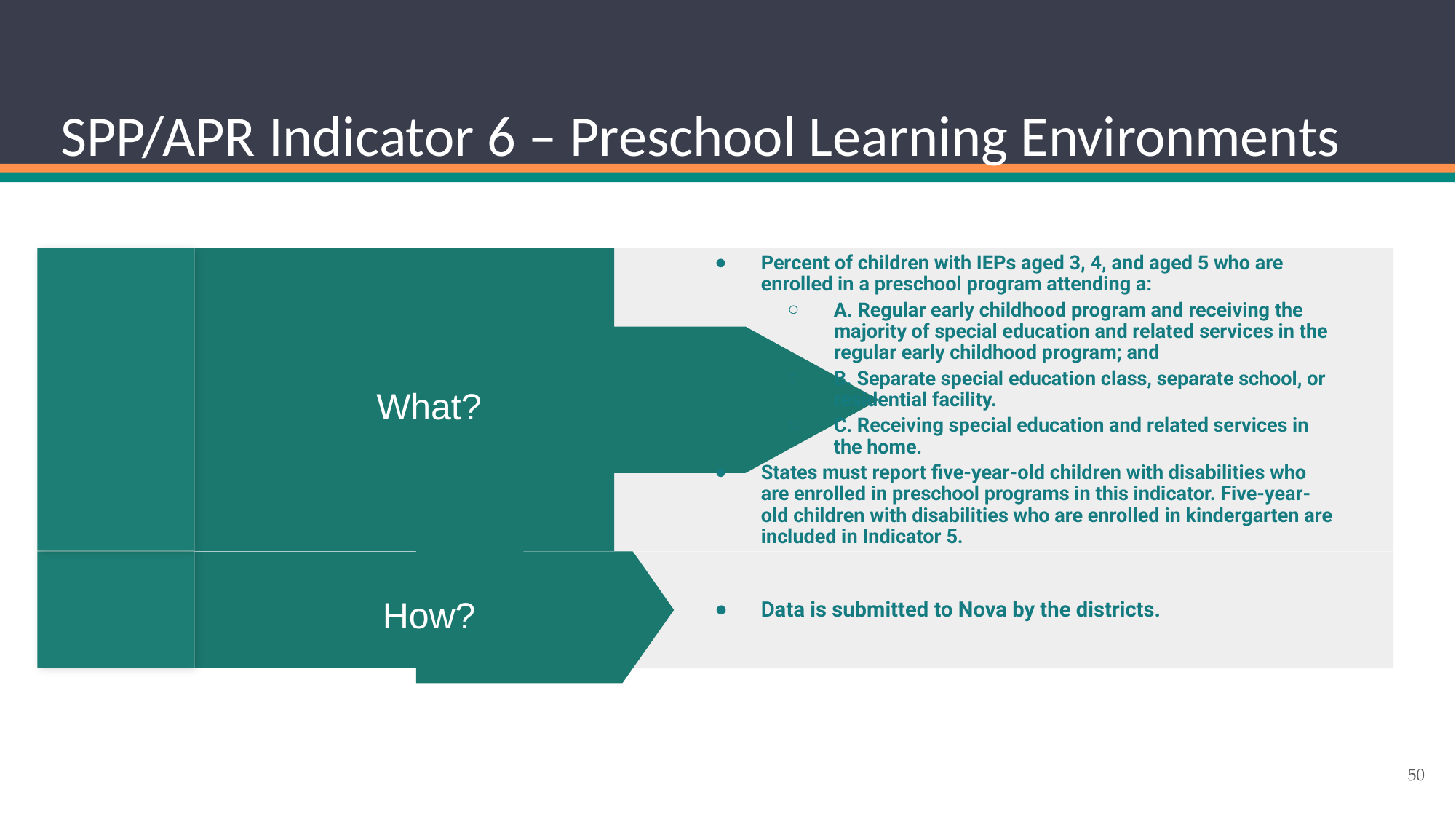

# SPP/APR Indicator 6 – Preschool Learning Environments

Percent of children with IEPs aged 3, 4, and aged 5 who are enrolled in a preschool program attending a:
A. Regular early childhood program and receiving the majority of special education and related services in the regular early childhood program; and
B. Separate special education class, separate school, or residential facility.
C. Receiving special education and related services in the home.
States must report five-year-old children with disabilities who are enrolled in preschool programs in this indicator. Five-year-old children with disabilities who are enrolled in kindergarten are included in Indicator 5.
What?

Data is submitted to Nova by the districts.
How?
50